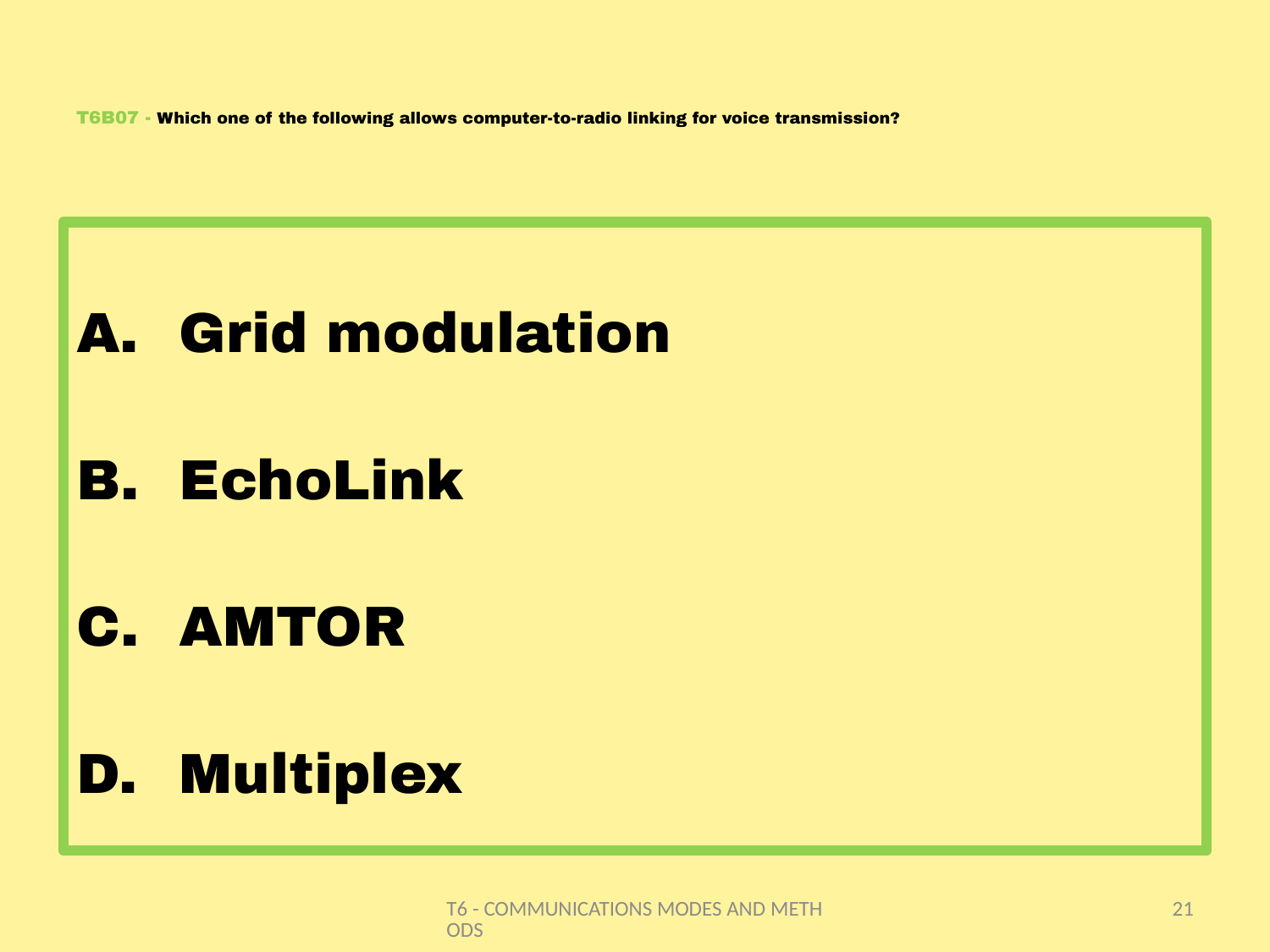

# T6B07 - Which one of the following allows computer-to-radio linking for voice transmission?
Grid modulation
EchoLink
AMTOR
Multiplex
T6 - COMMUNICATIONS MODES AND METHODS
21